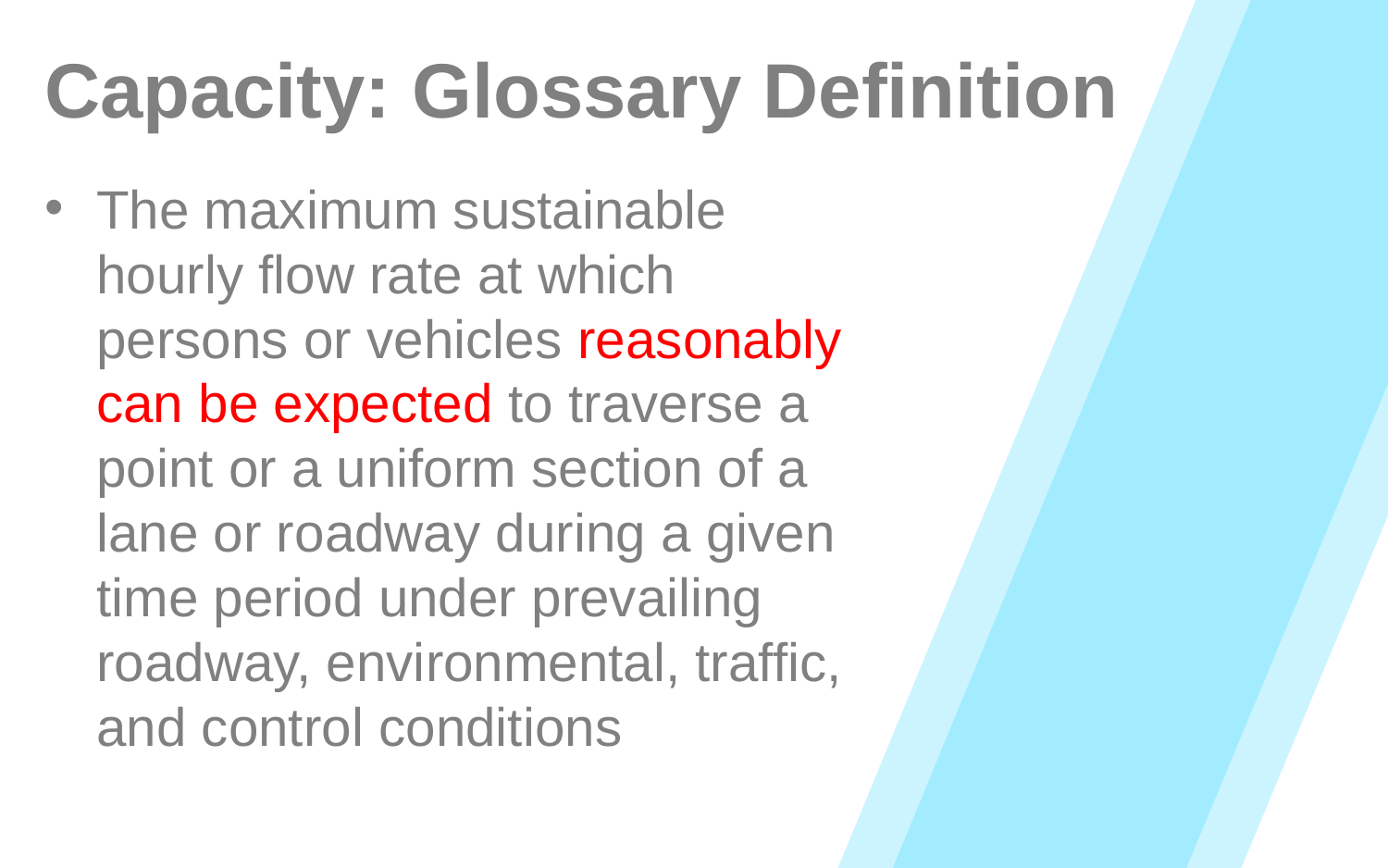

# Capacity: Glossary Definition
The maximum sustainable hourly flow rate at which persons or vehicles reasonably can be expected to traverse a point or a uniform section of a lane or roadway during a given time period under prevailing roadway, environmental, traffic, and control conditions